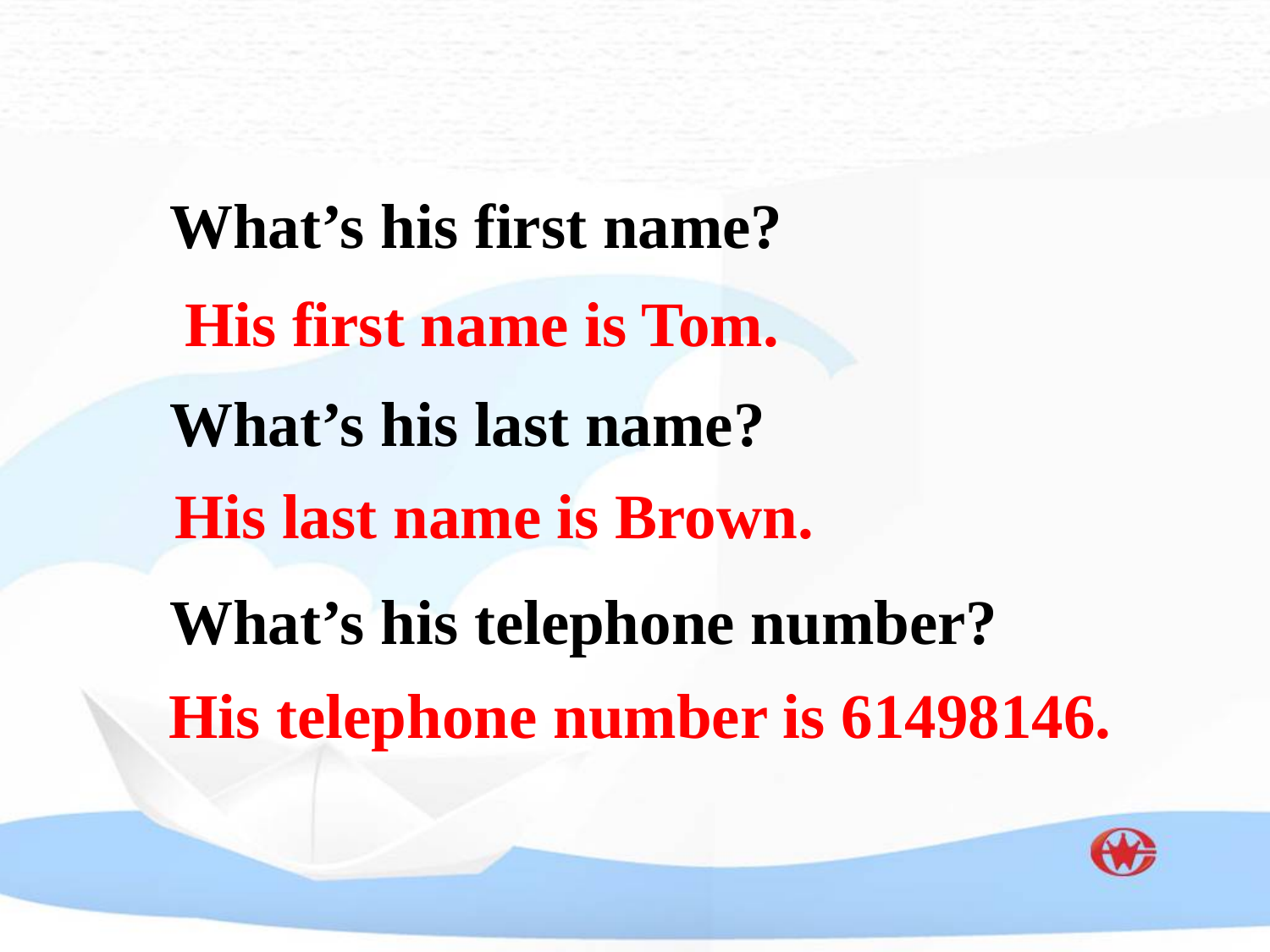

What’s his first name?

What’s his last name?

What’s his telephone number?
His first name is Tom.
His last name is Brown.
His telephone number is 61498146.